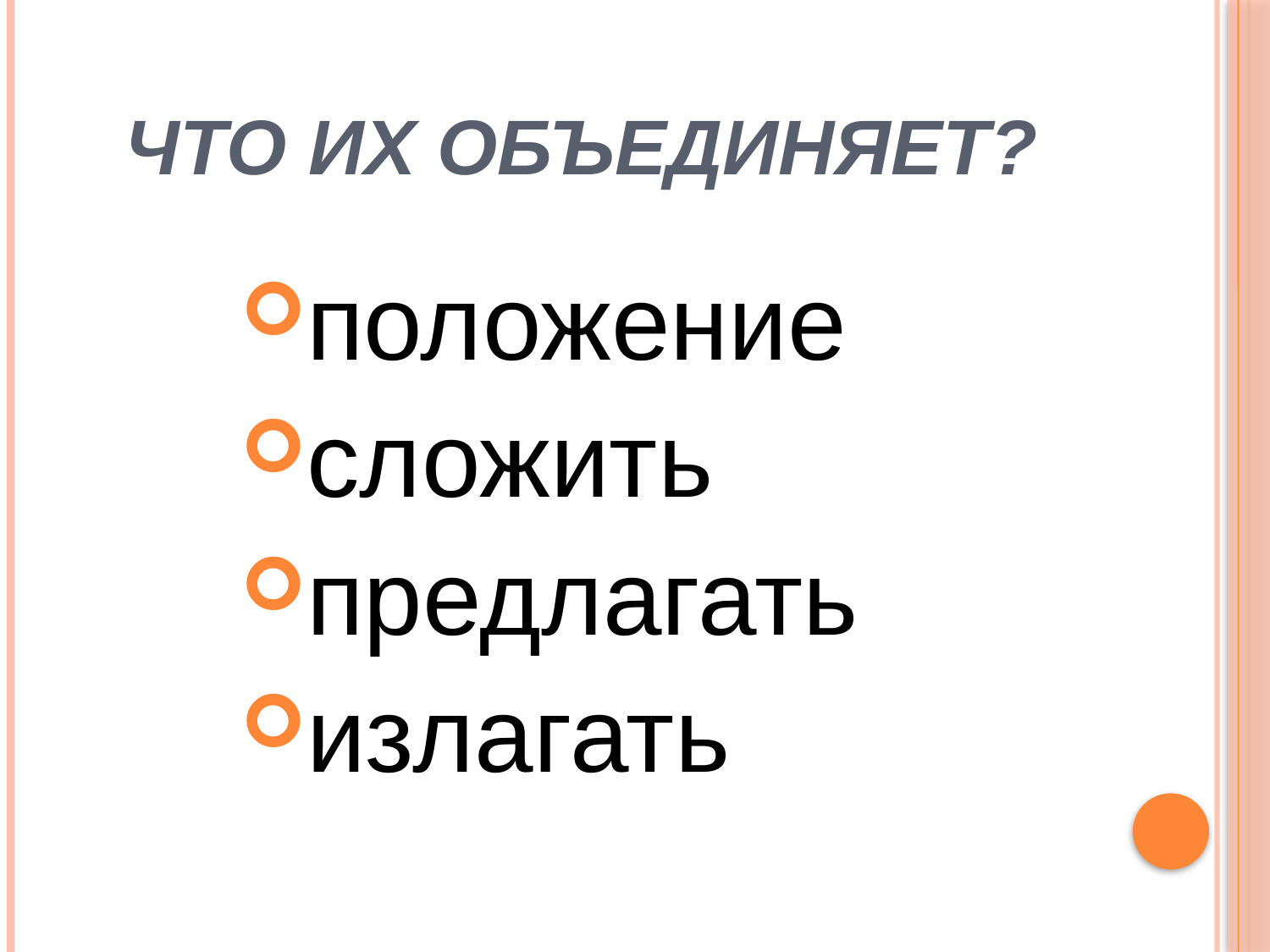

# Что их объединяет?
положение
сложить
предлагать
излагать